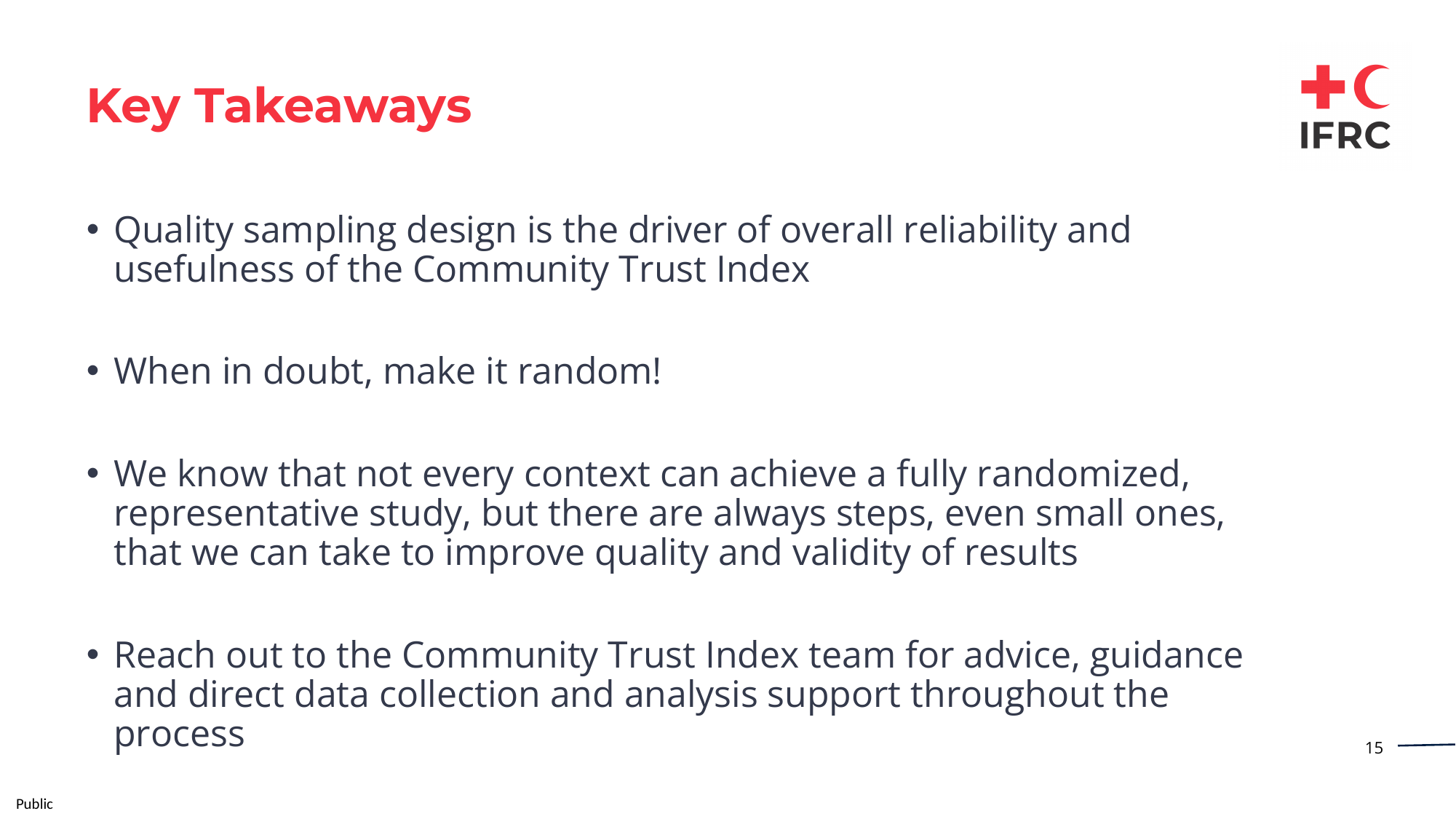

# Key Takeaways
Quality sampling design is the driver of overall reliability and usefulness of the Community Trust Index

When in doubt, make it random!

We know that not every context can achieve a fully randomized, representative study, but there are always steps, even small ones, that we can take to improve quality and validity of results

Reach out to the Community Trust Index team for advice, guidance and direct data collection and analysis support throughout the process